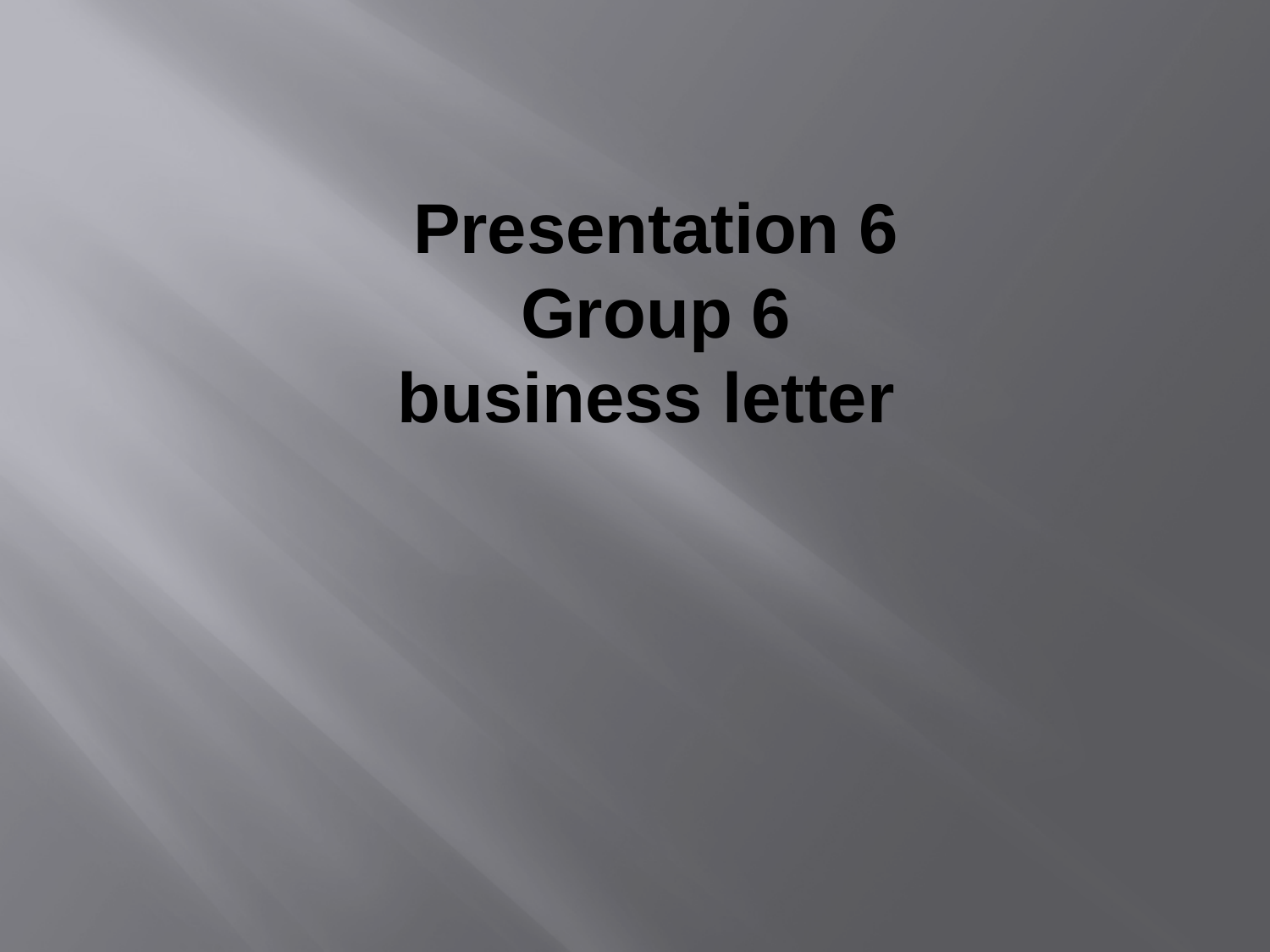

# Presentation 6 Group 6 business letter